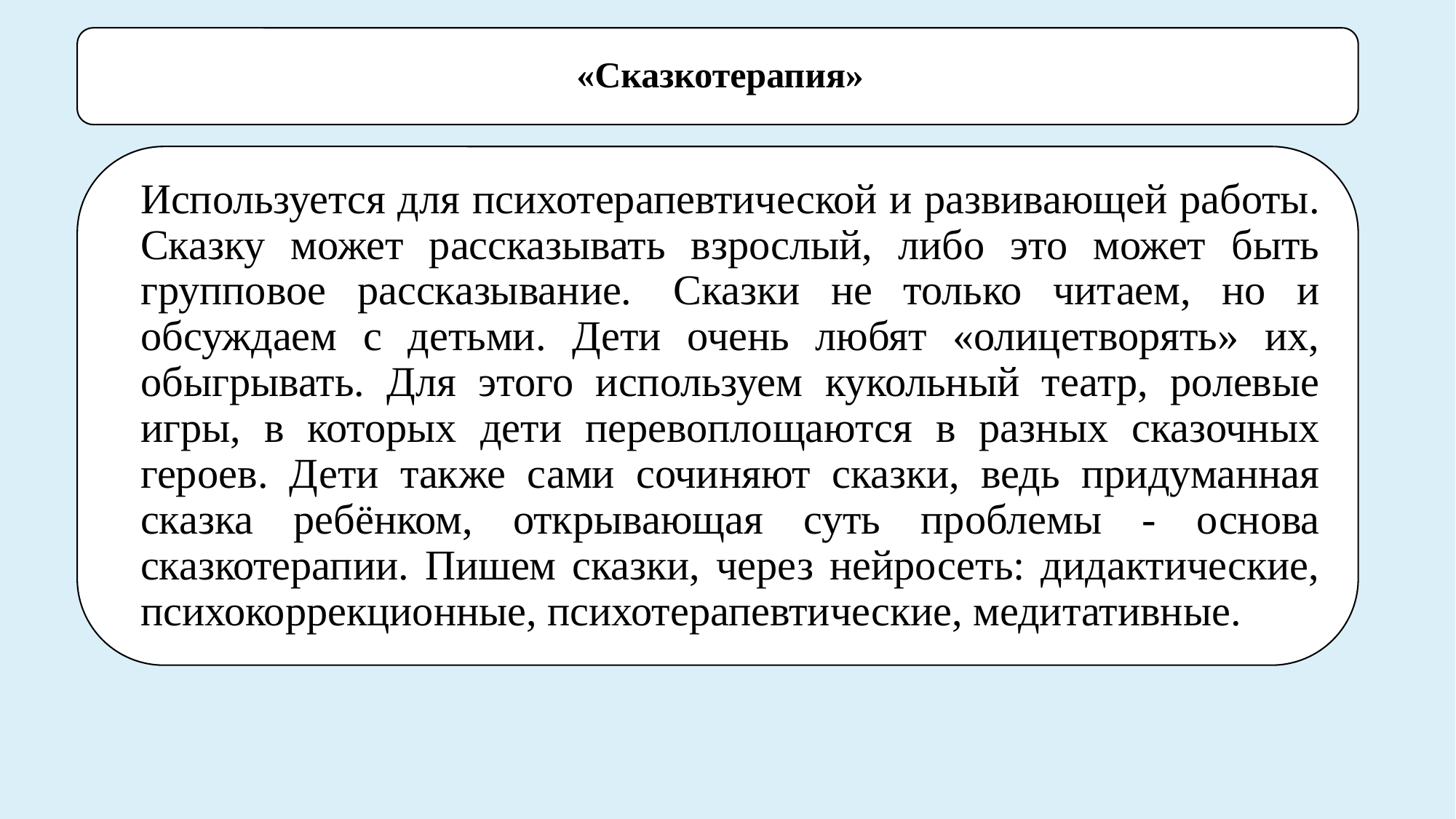

«Сказкотерапия»
Используется для психотерапевтической и развивающей работы. Сказку может рассказывать взрослый, либо это может быть групповое рассказывание.  Сказки не только читаем, но и обсуждаем с детьми. Дети очень любят «олицетворять» их, обыгрывать. Для этого используем кукольный театр, ролевые игры, в которых дети перевоплощаются в разных сказочных героев. Дети также сами сочиняют сказки, ведь придуманная сказка ребёнком, открывающая суть проблемы - основа сказкотерапии. Пишем сказки, через нейросеть: дидактические, психокоррекционные, психотерапевтические, медитативные.
#